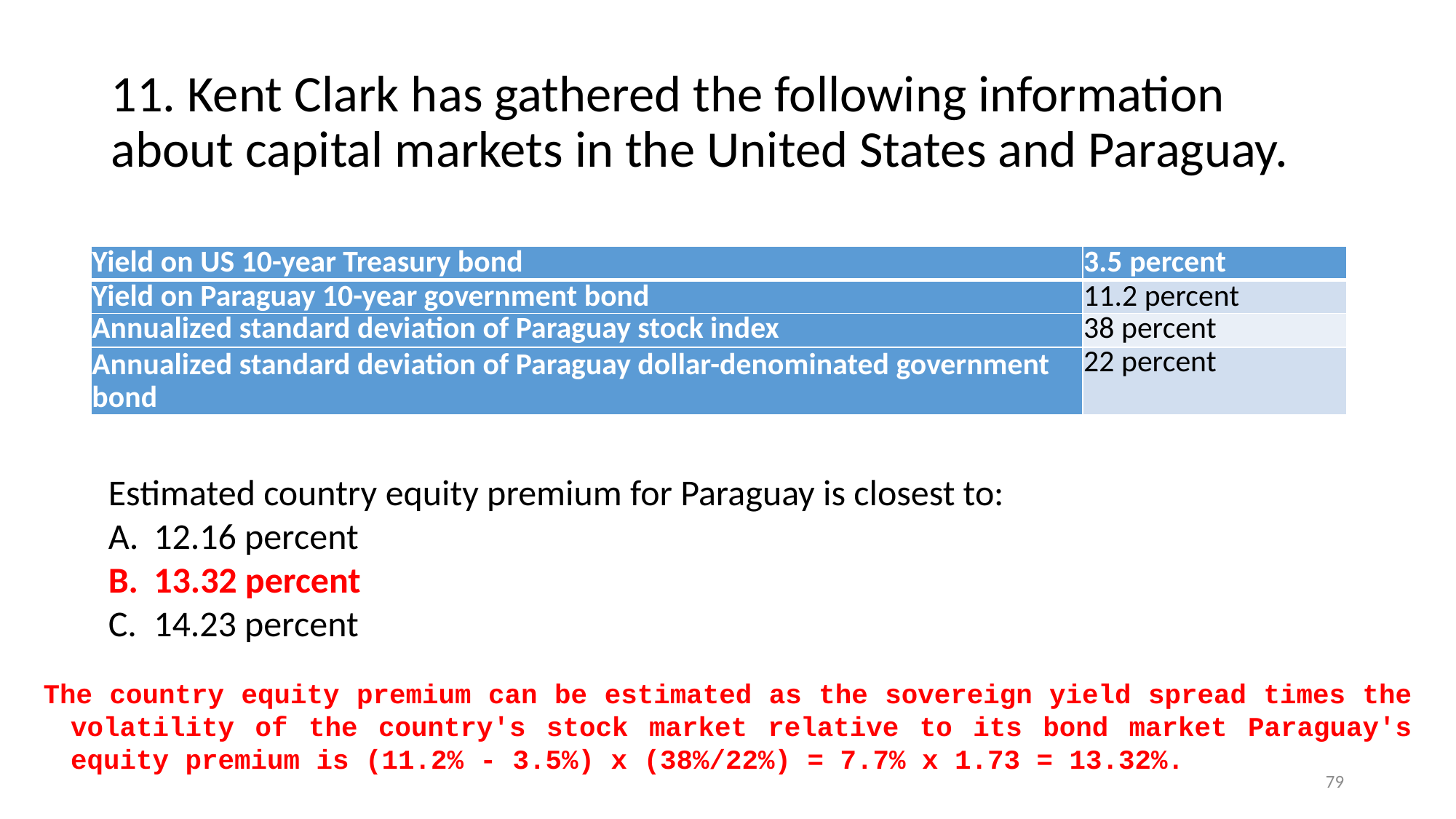

# 11. Kent Clark has gathered the following information about capital markets in the United States and Paraguay.
| Yield on US 10-year Treasury bond | 3.5 percent |
| --- | --- |
| Yield on Paraguay 10-year government bond | 11.2 percent |
| Annualized standard deviation of Paraguay stock index | 38 percent |
| Annualized standard deviation of Paraguay dollar-denominated government bond | 22 percent |
Estimated country equity premium for Paraguay is closest to:
A.	12.16 percent
B.	13.32 percent
C.	14.23 percent
The country equity premium can be estimated as the sovereign yield spread times the volatility of the country's stock market relative to its bond market Paraguay's equity premium is (11.2% - 3.5%) x (38%/22%) = 7.7% x 1.73 = 13.32%.
79